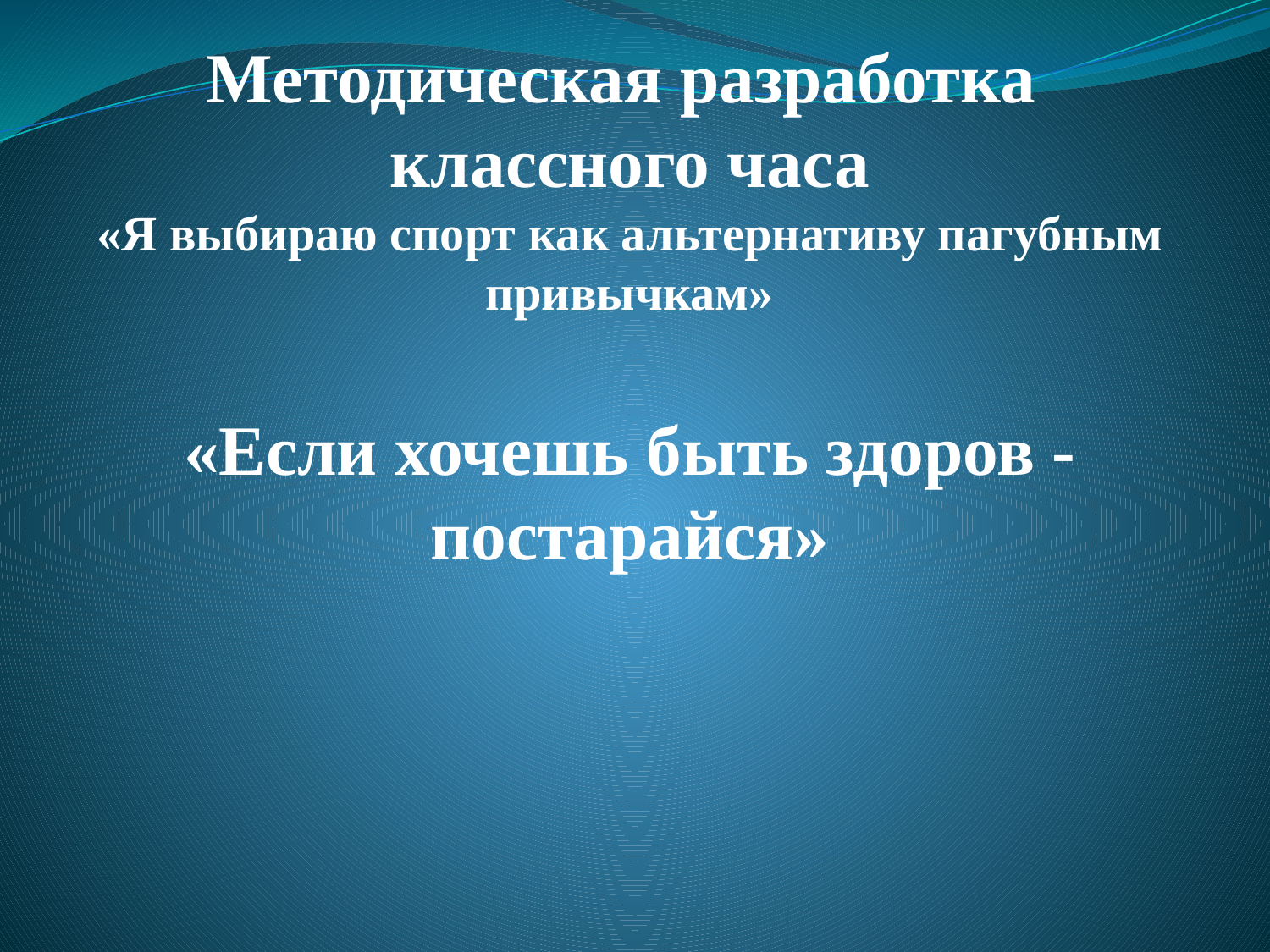

Методическая разработка
классного часа
«Я выбираю спорт как альтернативу пагубным привычкам»

«Если хочешь быть здоров -
постарайся»